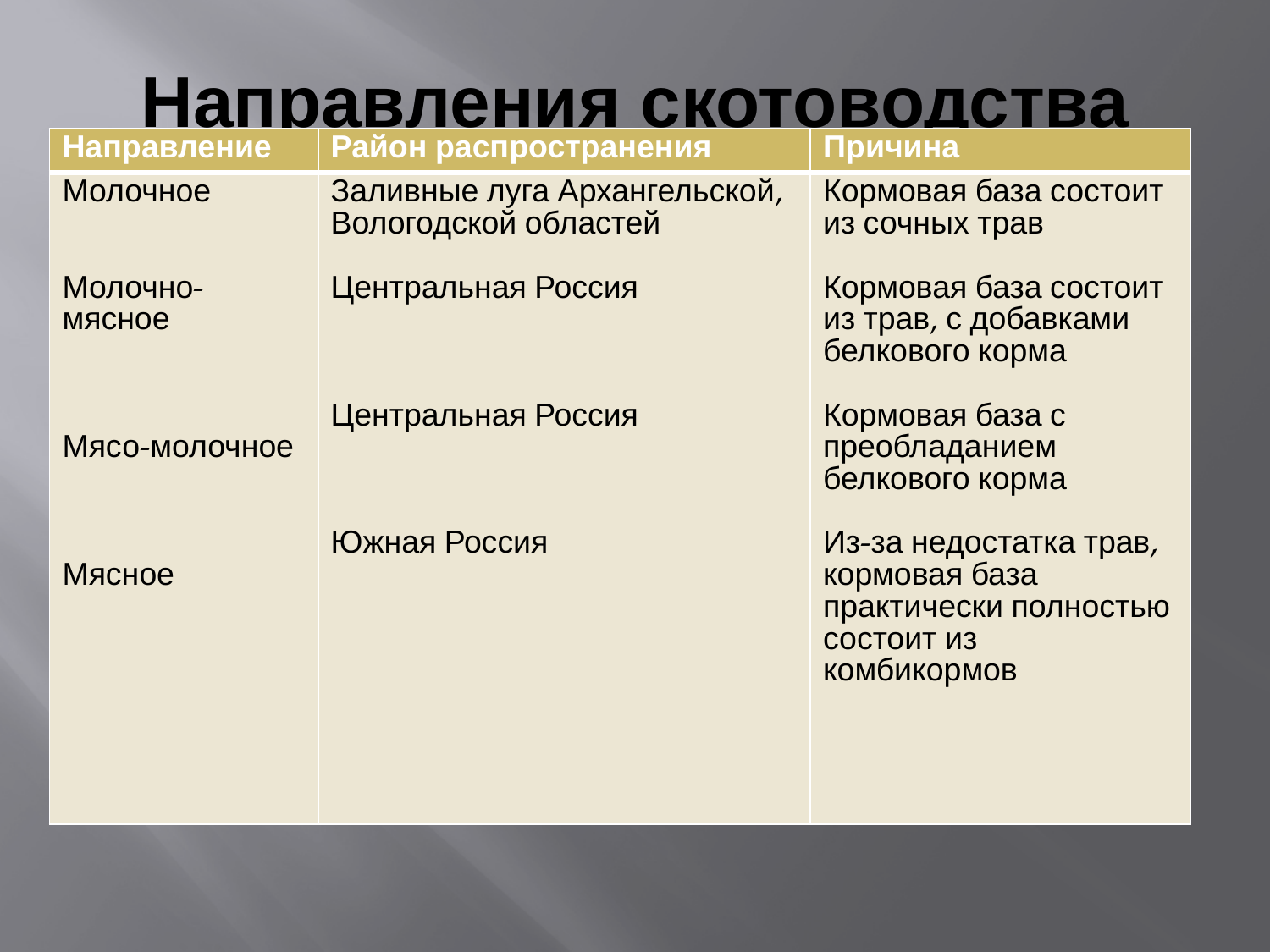

# Направления скотоводства
| Направление | Район распространения | Причина |
| --- | --- | --- |
| Молочное Молочно-мясное Мясо-молочное Мясное | Заливные луга Архангельской, Вологодской областей Центральная Россия Центральная Россия Южная Россия | Кормовая база состоит из сочных трав Кормовая база состоит из трав, с добавками белкового корма Кормовая база с преобладанием белкового корма Из-за недостатка трав, кормовая база практически полностью состоит из комбикормов |